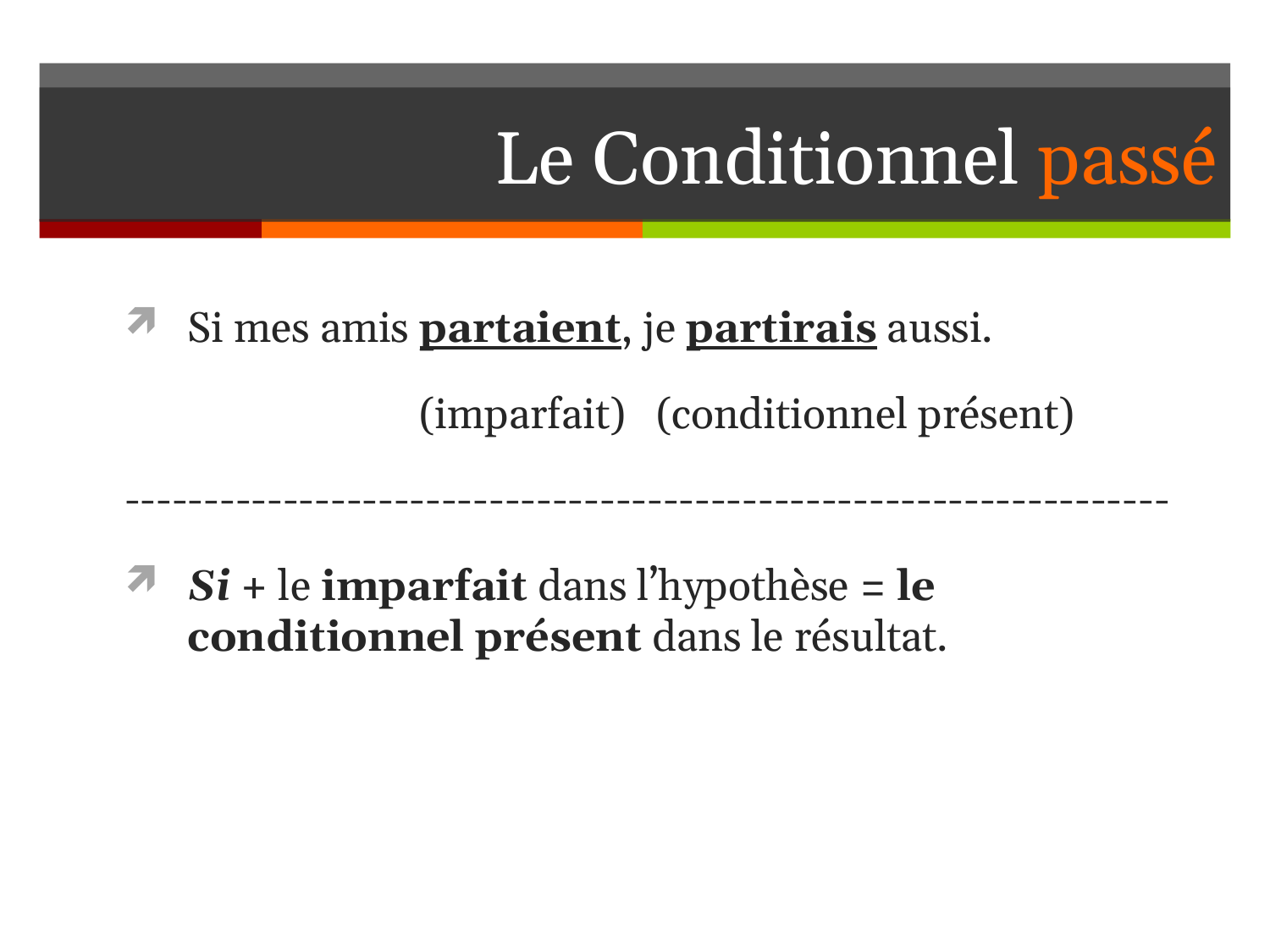

# Le Conditionnel passé
Si mes amis partaient, je partirais aussi.
                             (imparfait)   (conditionnel présent)
------------------------------------------------------------------
Si + le imparfait dans l’hypothèse = le conditionnel présent dans le résultat.